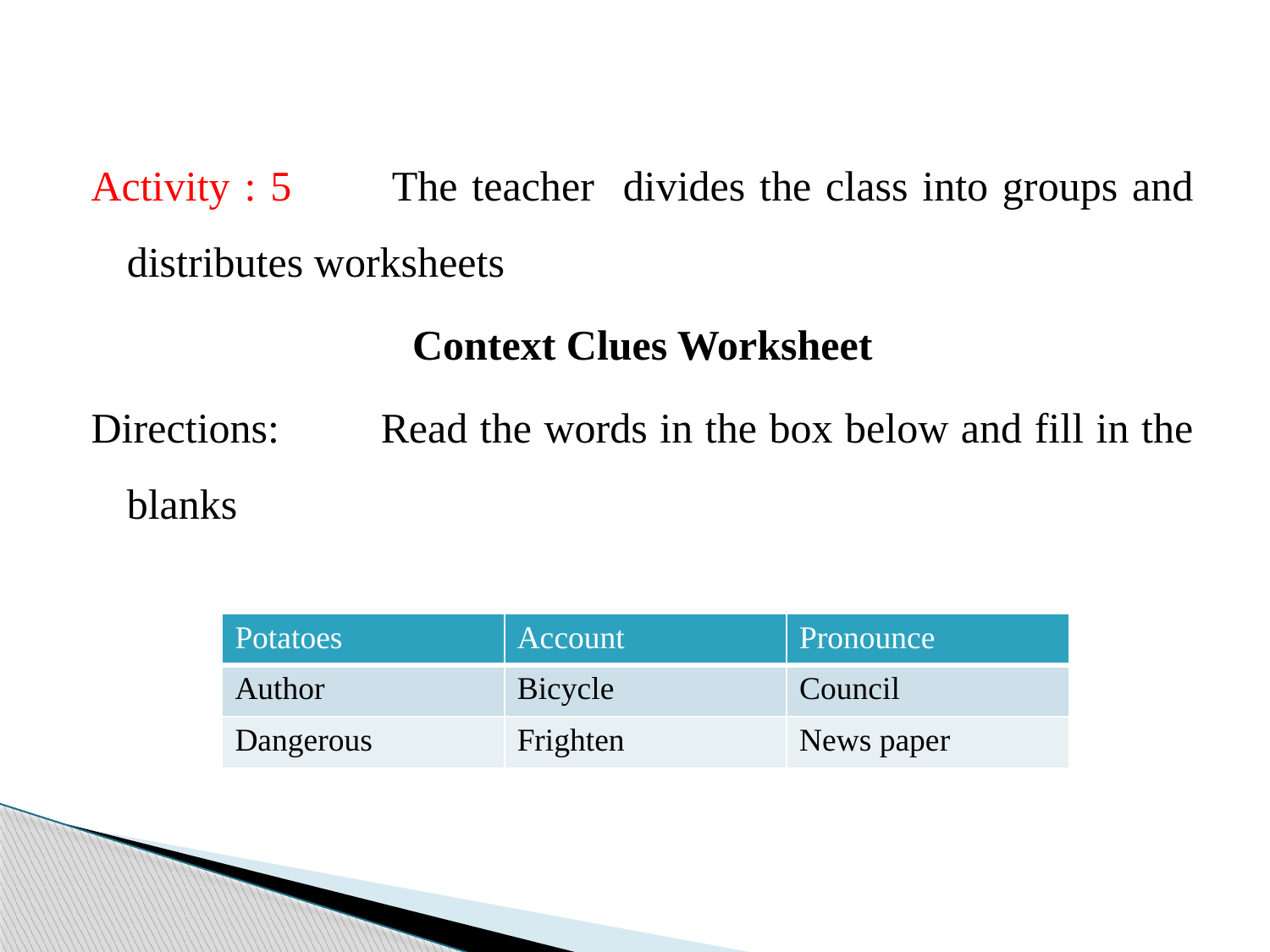

Activity : 5 	The teacher  divides the class into groups and distributes worksheets
Context Clues Worksheet
Directions:	Read the words in the box below and fill in the blanks

| Potatoes | Account | Pronounce |
| --- | --- | --- |
| Author | Bicycle | Council |
| Dangerous | Frighten | News paper |